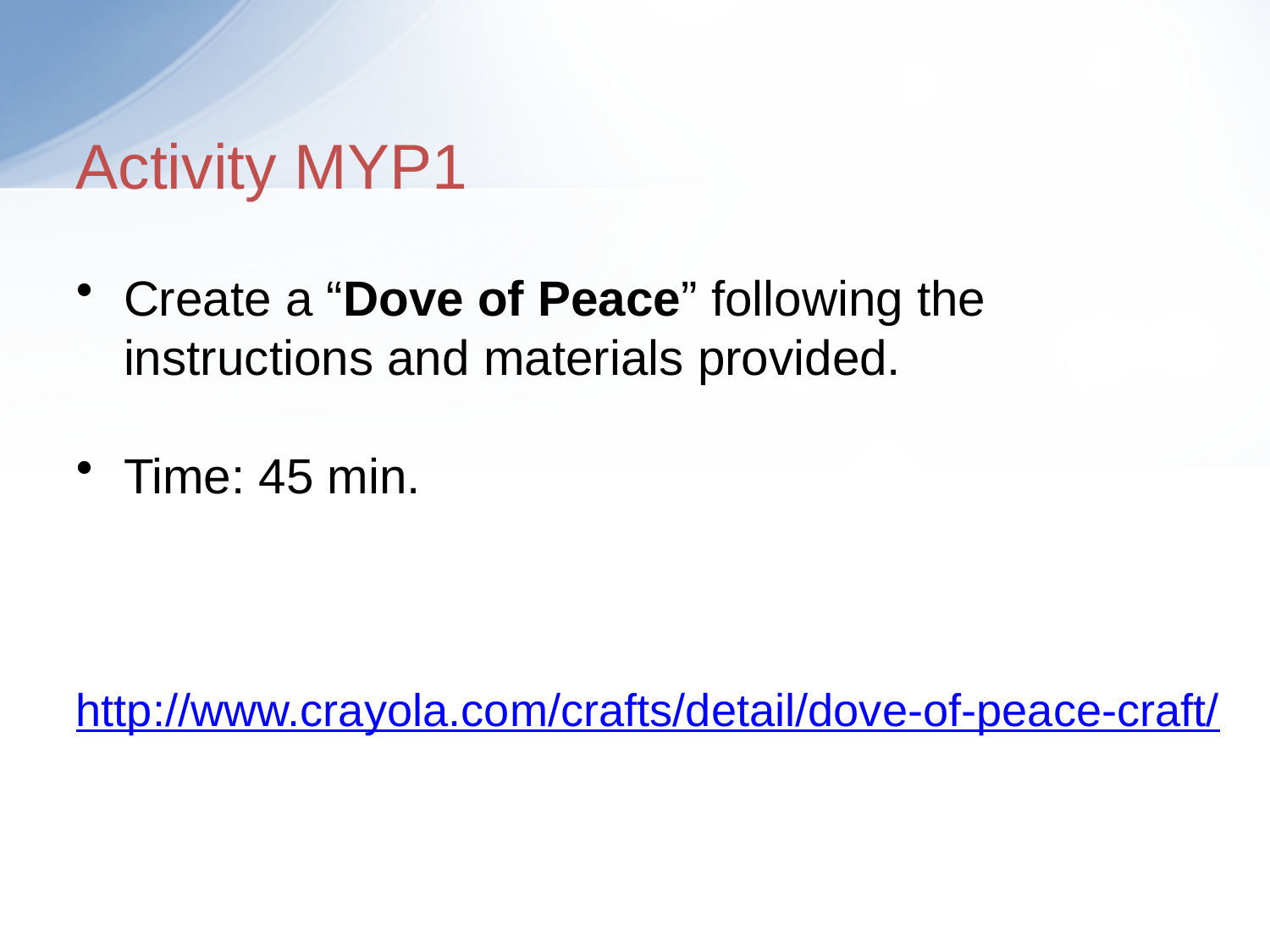

# Activity MYP1
Create a “Dove of Peace” following the instructions and materials provided.

Time: 45 min.

http://www.crayola.com/crafts/detail/dove-of-peace-craft/